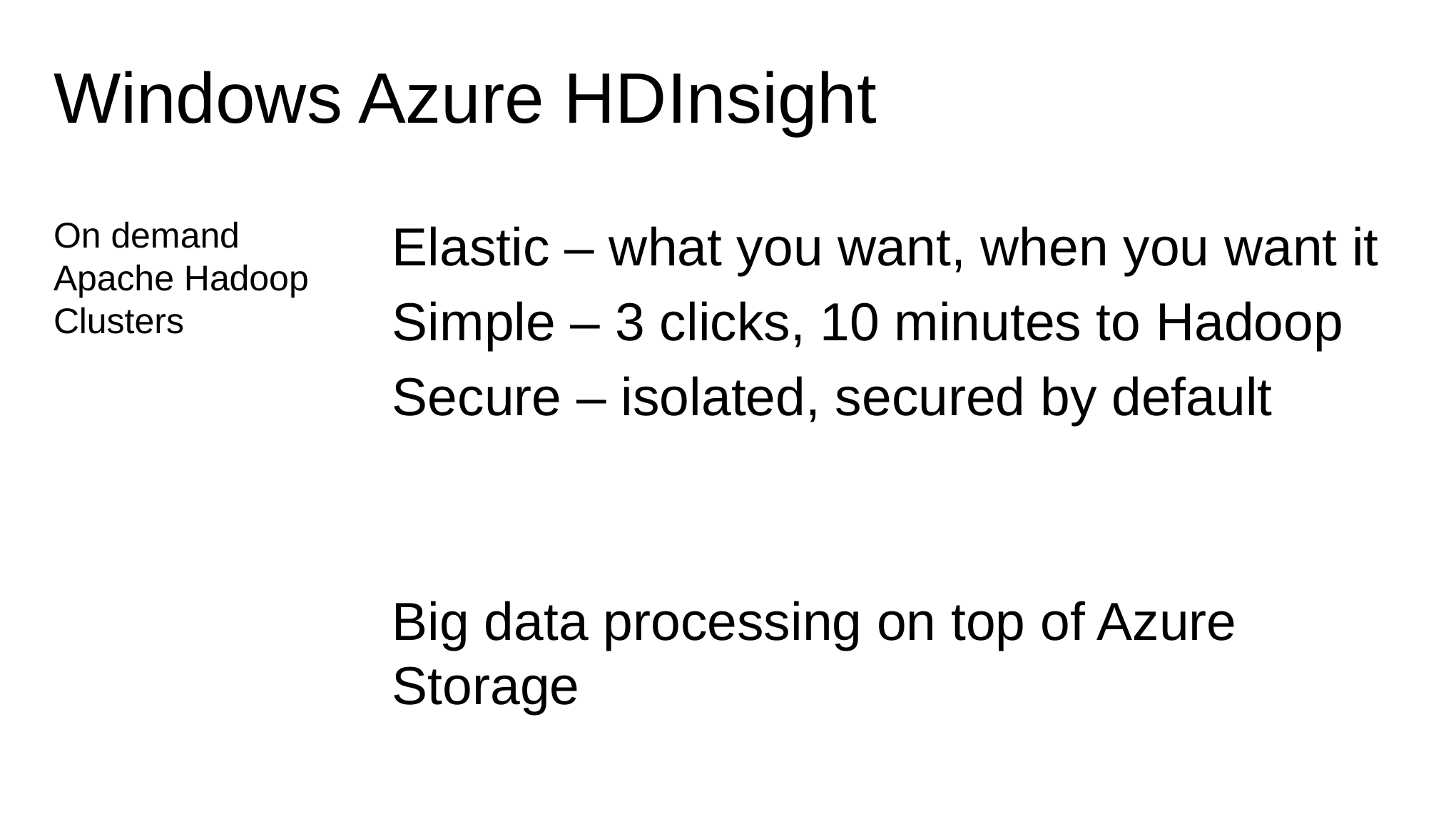

# Windows Azure HDInsight
On demand Apache Hadoop Clusters
Elastic – what you want, when you want it
Simple – 3 clicks, 10 minutes to Hadoop
Secure – isolated, secured by default

Big data processing on top of Azure Storage